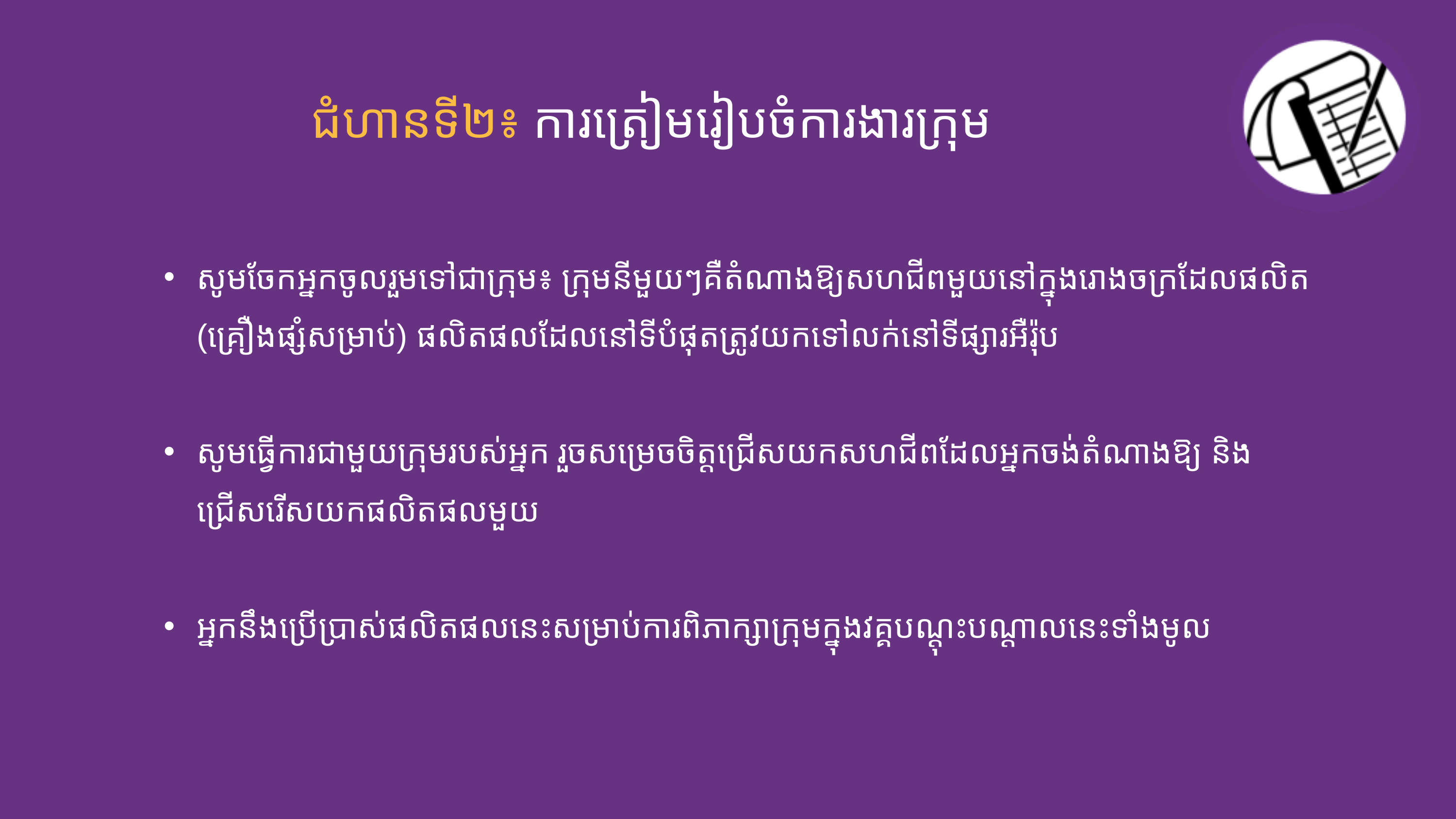

ជំហានទី២៖ ការត្រៀមរៀបចំការងារក្រុម
សូមចែកអ្នកចូលរួមទៅជាក្រុម៖ ក្រុមនីមួយៗគឺតំណាងឱ្យសហជីពមួយនៅក្នុងរោងចក្រដែលផលិត (គ្រឿងផ្សំសម្រាប់) ផលិតផលដែលនៅទីបំផុតត្រូវយកទៅលក់នៅទីផ្សារអឺរ៉ុប

សូមធ្វើការជាមួយក្រុមរបស់អ្នក រួចសម្រេចចិត្តជ្រើសយកសហជីពដែលអ្នកចង់តំណាងឱ្យ និងជ្រើសរើសយកផលិតផលមួយ

អ្នកនឹងប្រើប្រាស់ផលិតផលនេះសម្រាប់ការពិភាក្សាក្រុមក្នុងវគ្គបណ្ដុះបណ្ដាលនេះទាំងមូល